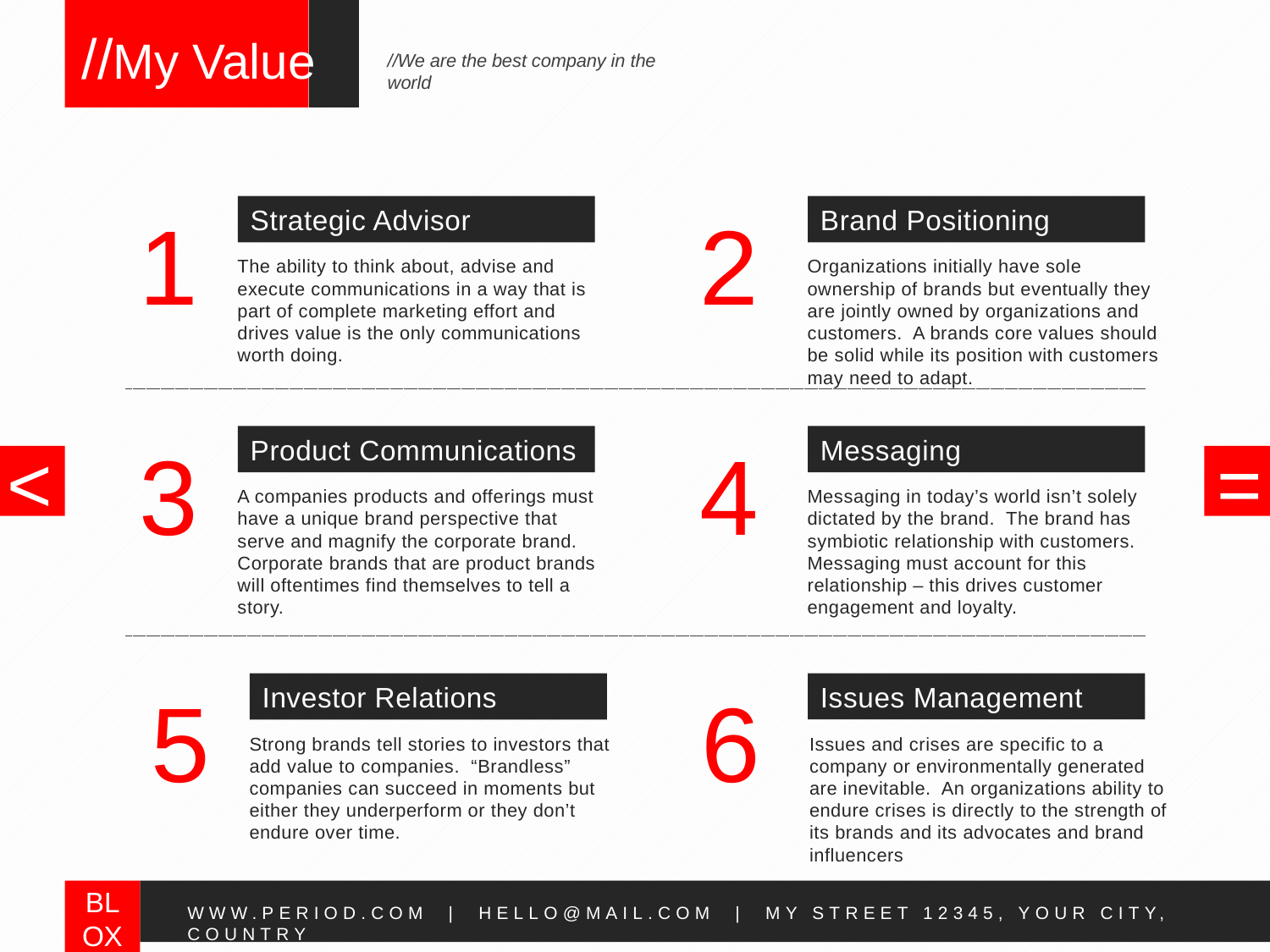

//My Value
//We are the best company in the world
Strategic Advisor
Brand Positioning
1
2
The ability to think about, advise and execute communications in a way that is part of complete marketing effort and drives value is the only communications worth doing.
Organizations initially have sole ownership of brands but eventually they are jointly owned by organizations and customers.  A brands core values should be solid while its position with customers may need to adapt.
Product Communications
Messaging
3
4
<
=
A companies products and offerings must have a unique brand perspective that serve and magnify the corporate brand.  Corporate brands that are product brands will oftentimes find themselves to tell a story.
Messaging in today’s world isn’t solely dictated by the brand.  The brand has symbiotic relationship with customers. Messaging must account for this relationship – this drives customer engagement and loyalty.
Issues Management
Investor Relations
6
5
Strong brands tell stories to investors that add value to companies.  “Brandless” companies can succeed in moments but either they underperform or they don’t endure over time.
Issues and crises are specific to a company or environmentally generated are inevitable.  An organizations ability to endure crises is directly to the strength of its brands and its advocates and brand influencers
BLOX

WWW.PERIOD.COM  |  HELLO@MAIL.COM  |  MY STREET 12345, YOUR CITY, COUNTRY